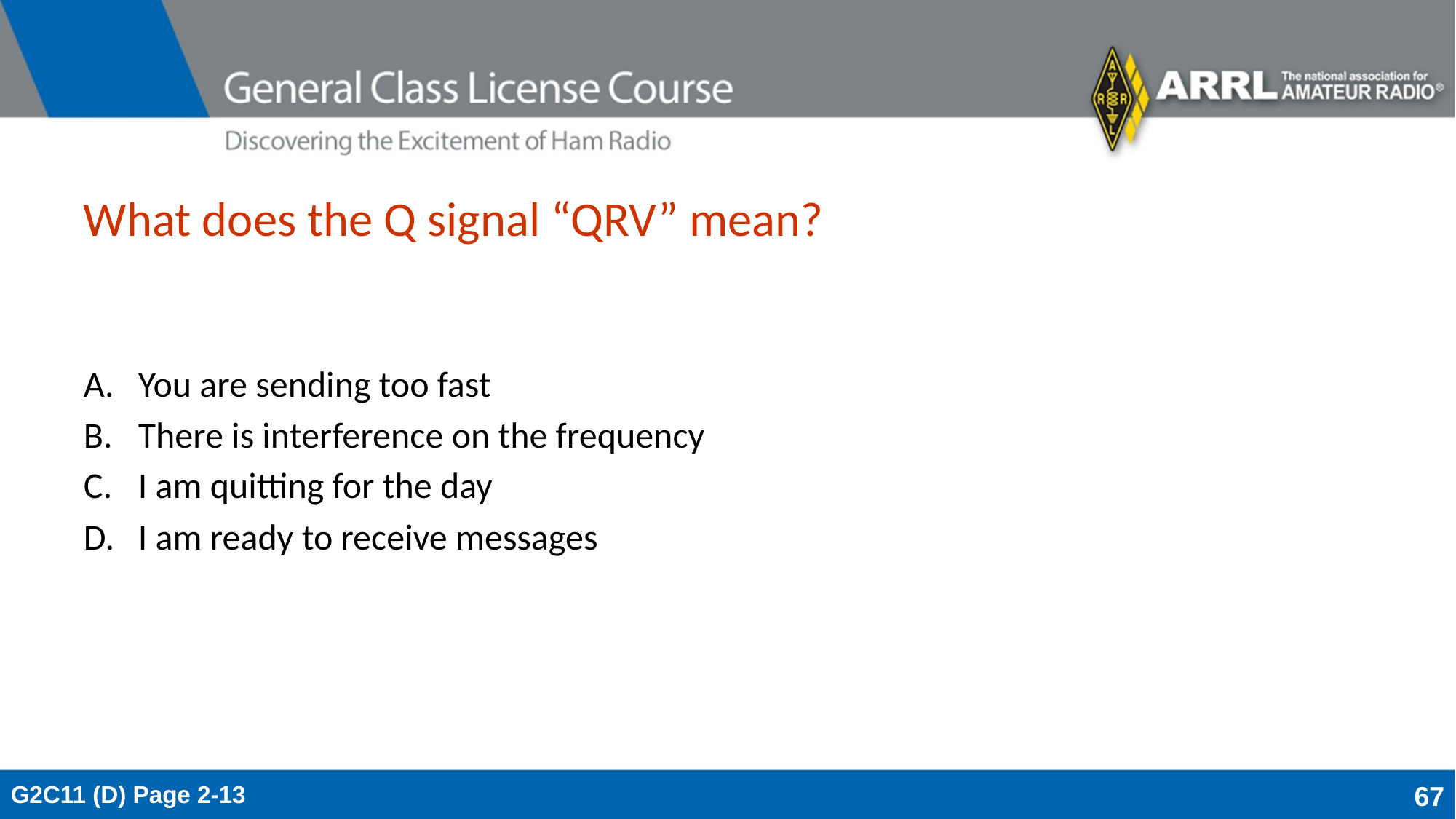

# What does the Q signal “QRV” mean?
You are sending too fast
There is interference on the frequency
I am quitting for the day
I am ready to receive messages
G2C11 (D) Page 2-13
67